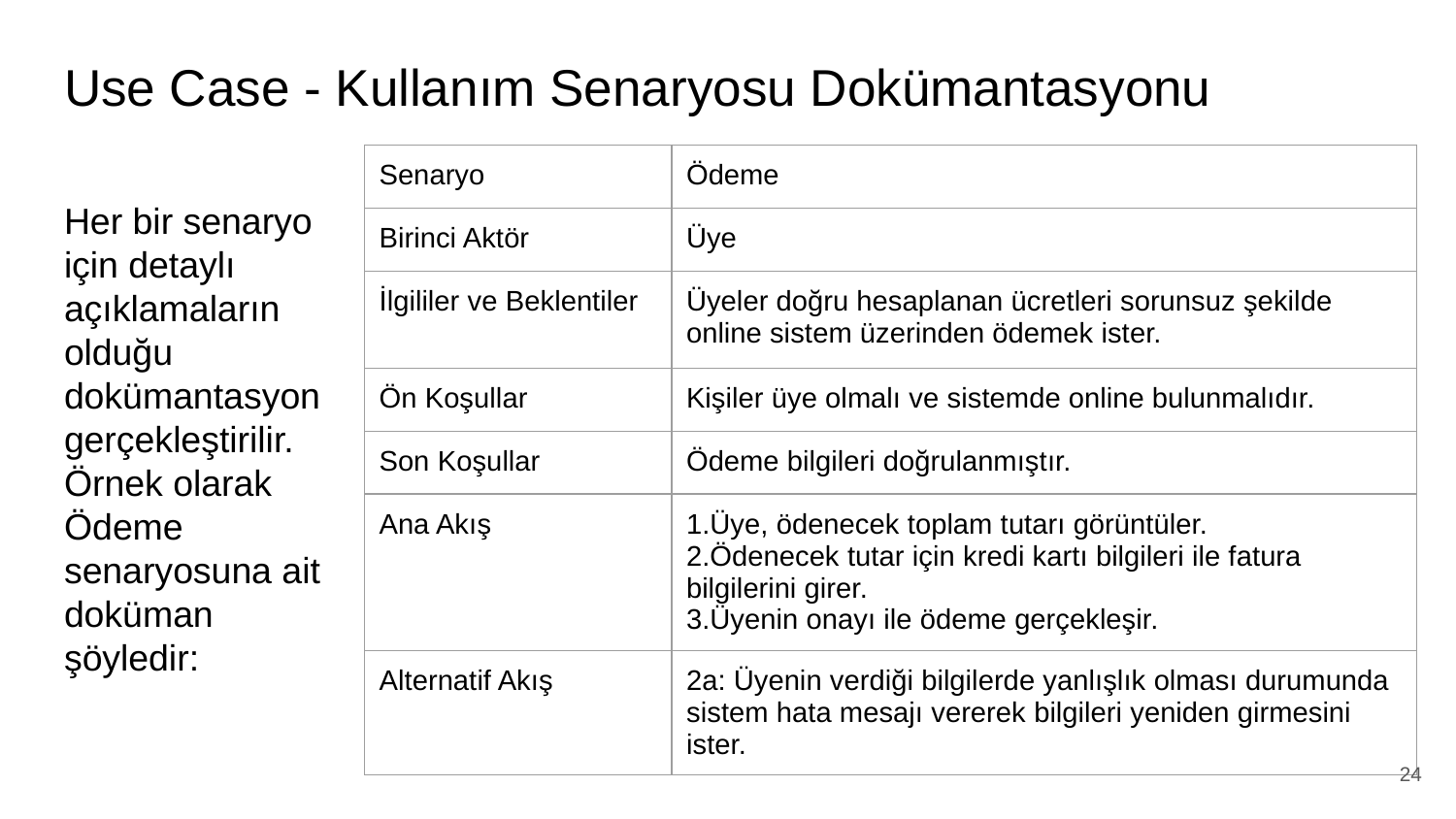

# Use Case - Kullanım Senaryosu Dokümantasyonu
| Senaryo | Ödeme |
| --- | --- |
| Birinci Aktör | Üye |
| İlgililer ve Beklentiler | Üyeler doğru hesaplanan ücretleri sorunsuz şekilde online sistem üzerinden ödemek ister. |
| Ön Koşullar | Kişiler üye olmalı ve sistemde online bulunmalıdır. |
| Son Koşullar | Ödeme bilgileri doğrulanmıştır. |
| Ana Akış | 1.Üye, ödenecek toplam tutarı görüntüler. 2.Ödenecek tutar için kredi kartı bilgileri ile fatura bilgilerini girer. 3.Üyenin onayı ile ödeme gerçekleşir. |
| Alternatif Akış | 2a: Üyenin verdiği bilgilerde yanlışlık olması durumunda sistem hata mesajı vererek bilgileri yeniden girmesini ister. |
Her bir senaryo için detaylı açıklamaların olduğu dokümantasyon gerçekleştirilir.
Örnek olarak Ödeme senaryosuna ait doküman şöyledir:
24